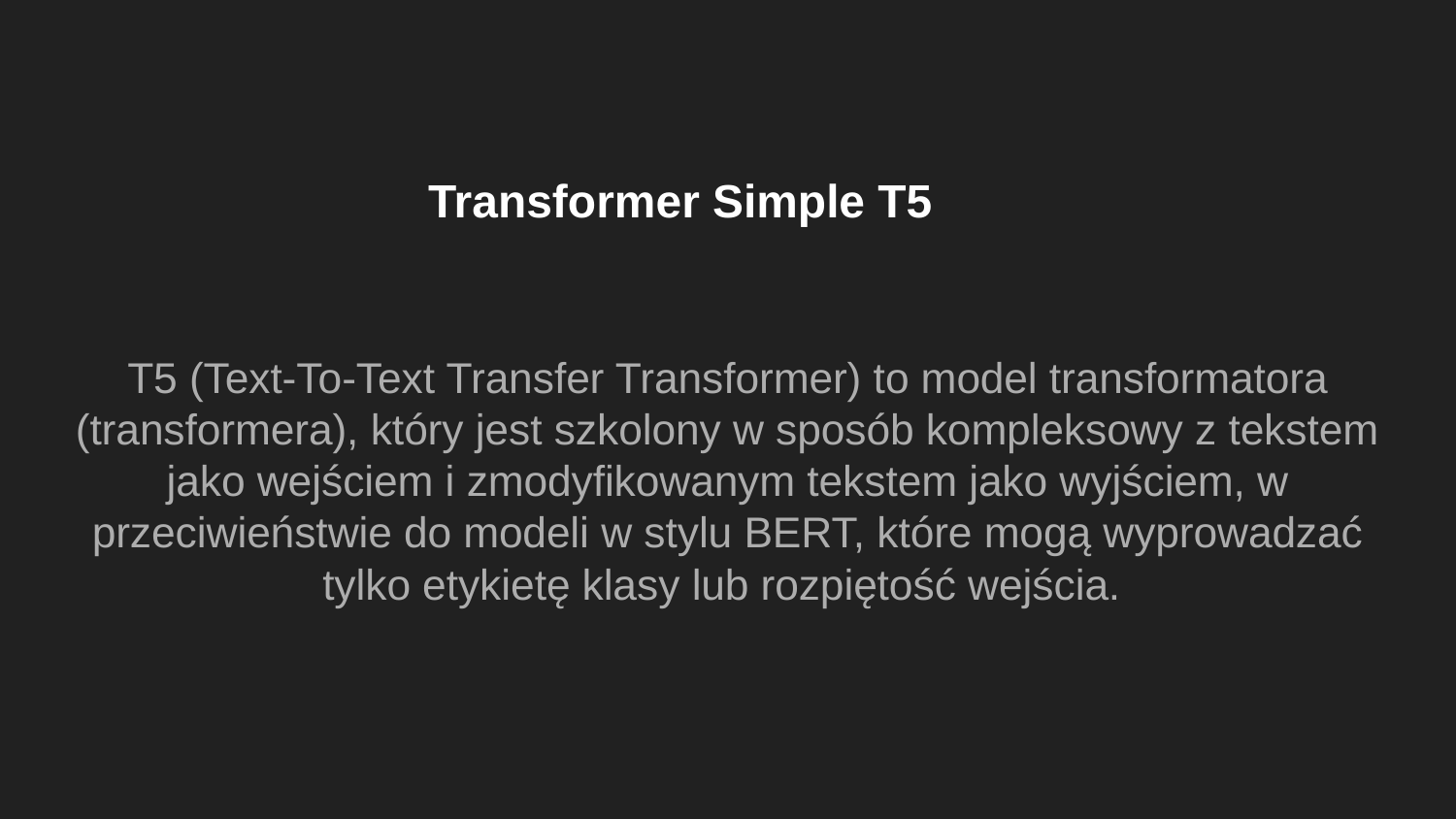

# Transformer Simple T5

T5 (Text-To-Text Transfer Transformer) to model transformatora (transformera), który jest szkolony w sposób kompleksowy z tekstem jako wejściem i zmodyfikowanym tekstem jako wyjściem, w przeciwieństwie do modeli w stylu BERT, które mogą wyprowadzać tylko etykietę klasy lub rozpiętość wejścia.